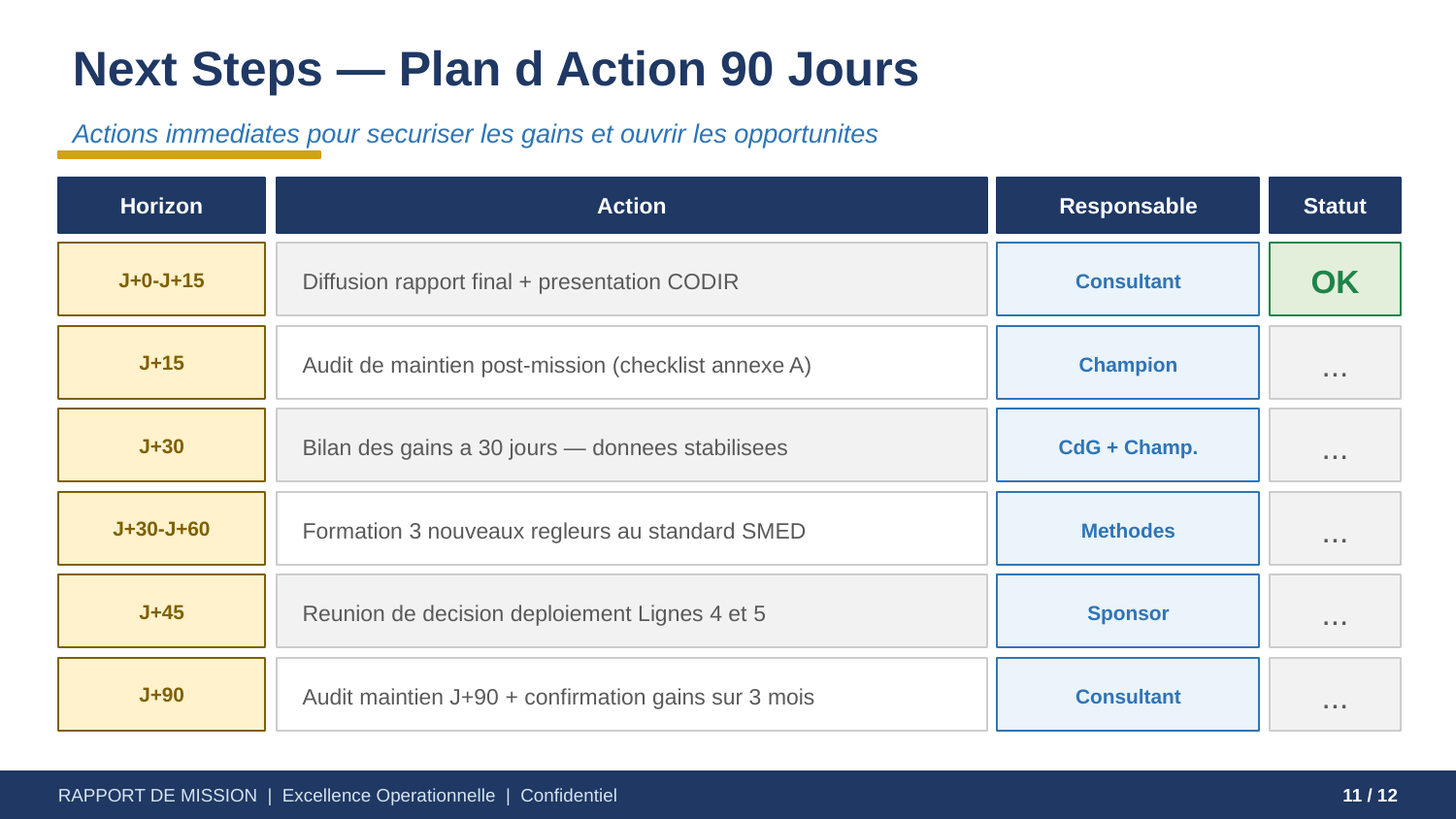

Next Steps — Plan d Action 90 Jours
Actions immediates pour securiser les gains et ouvrir les opportunites

Horizon
Action
Responsable
Statut

J+0-J+15
Diffusion rapport final + presentation CODIR
Consultant
OK

J+15
Audit de maintien post-mission (checklist annexe A)
Champion
...

J+30
Bilan des gains a 30 jours — donnees stabilisees
CdG + Champ.
...

J+30-J+60
Formation 3 nouveaux regleurs au standard SMED
Methodes
...

J+45
Reunion de decision deploiement Lignes 4 et 5
Sponsor
...

J+90
Audit maintien J+90 + confirmation gains sur 3 mois
Consultant
...

RAPPORT DE MISSION  |  Excellence Operationnelle  |  Confidentiel
11 / 12